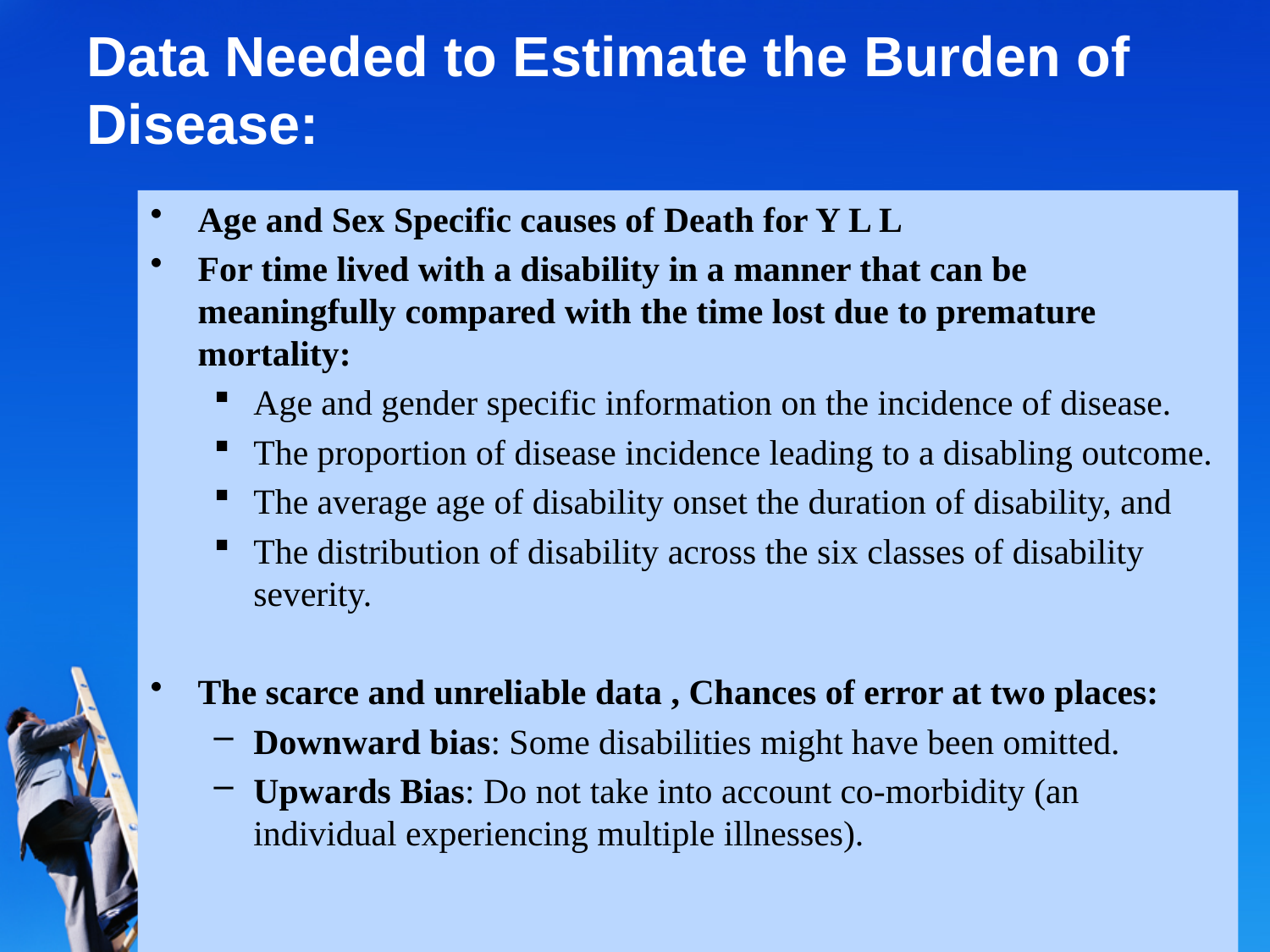

# Data Needed to Estimate the Burden of Disease:
Age and Sex Specific causes of Death for Y L L
For time lived with a disability in a manner that can be meaningfully compared with the time lost due to premature mortality:
Age and gender specific information on the incidence of disease.
The proportion of disease incidence leading to a disabling outcome.
The average age of disability onset the duration of disability, and
The distribution of disability across the six classes of disability severity.

The scarce and unreliable data , Chances of error at two places:
Downward bias: Some disabilities might have been omitted.
Upwards Bias: Do not take into account co-morbidity (an individual experiencing multiple illnesses).